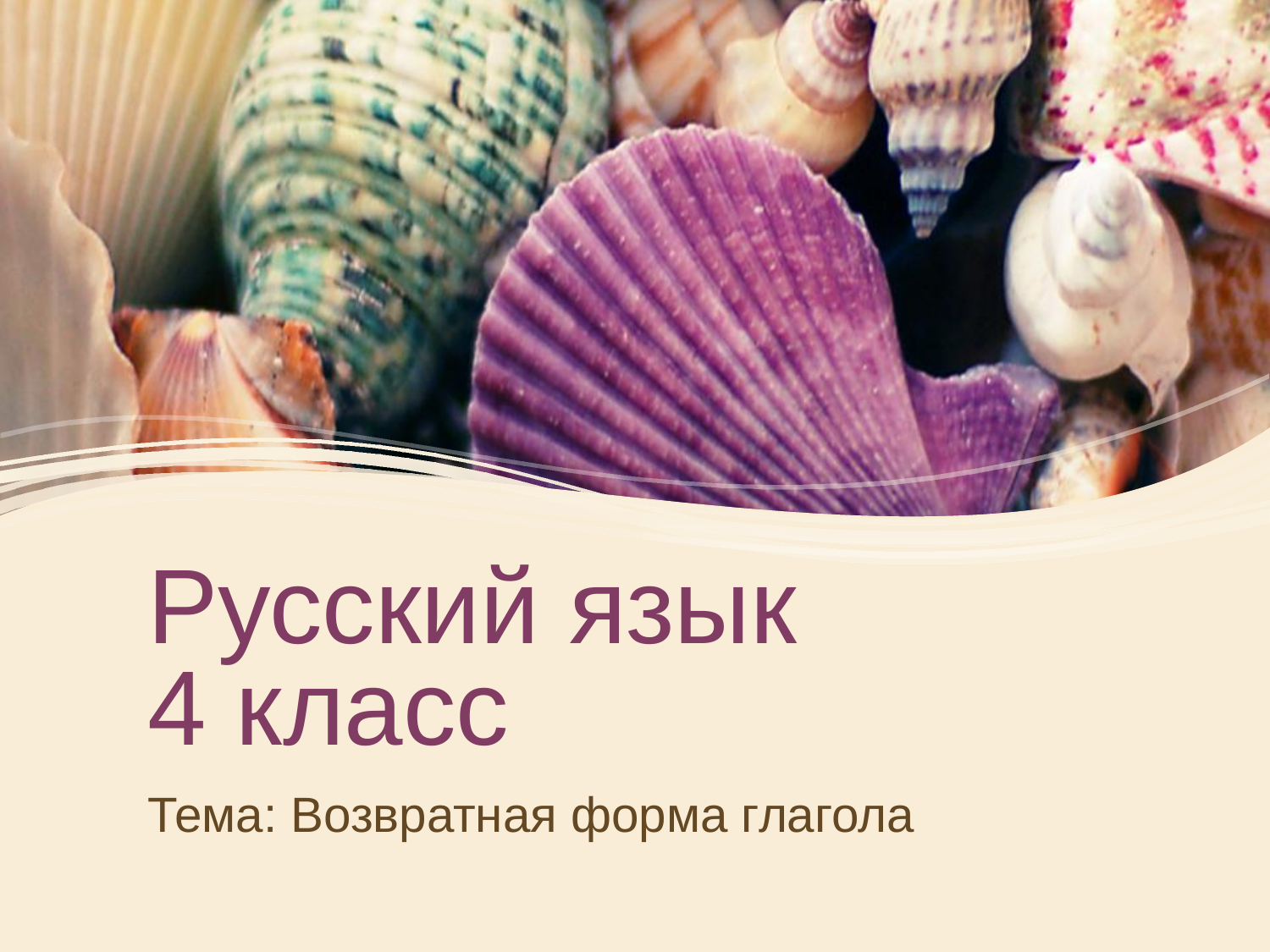

# Русский язык 4 класс
Тема: Возвратная форма глагола